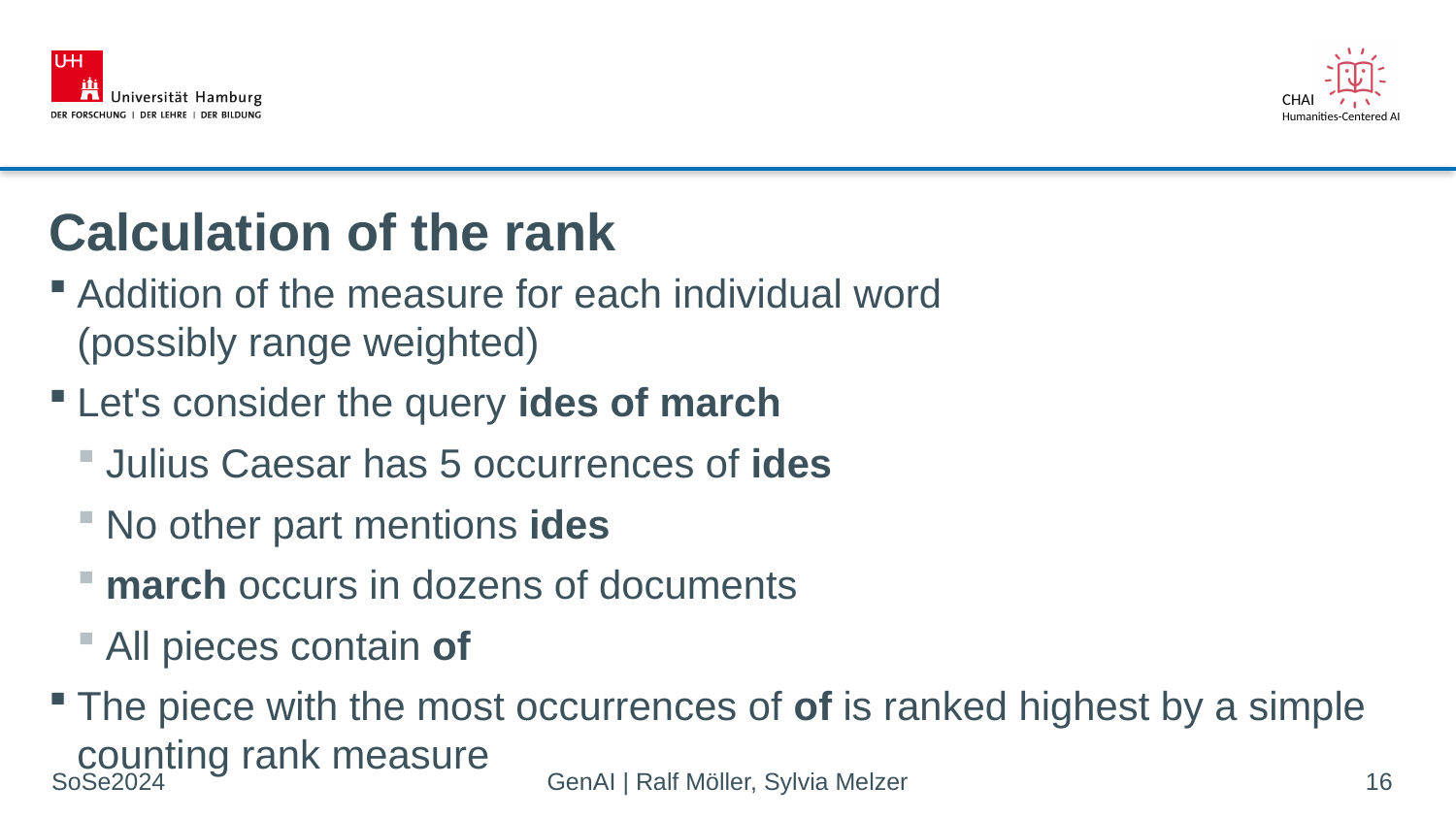

# Calculation of the rank
Addition of the measure for each individual word
(possibly range weighted)
Let's consider the query ides of march
Julius Caesar has 5 occurrences of ides
No other part mentions ides
march occurs in dozens of documents
All pieces contain of
The piece with the most occurrences of of is ranked highest by a simple counting rank measure

SoSe2024
GenAI | Ralf Möller, Sylvia Melzer
16